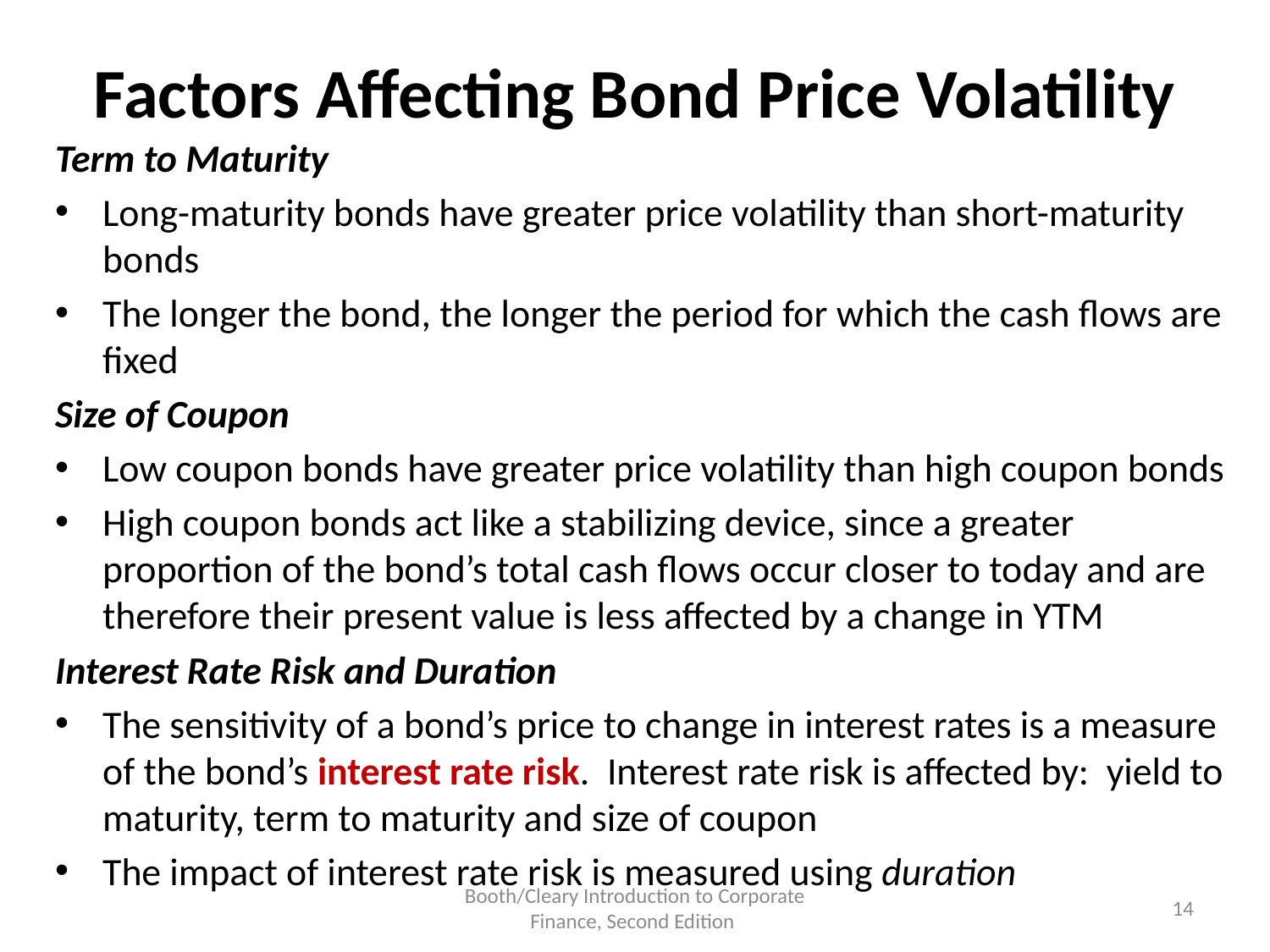

# Factors Affecting Bond Price Volatility
Term to Maturity
Long-maturity bonds have greater price volatility than short-maturity bonds
The longer the bond, the longer the period for which the cash flows are fixed
Size of Coupon
Low coupon bonds have greater price volatility than high coupon bonds
High coupon bonds act like a stabilizing device, since a greater proportion of the bond’s total cash flows occur closer to today and are therefore their present value is less affected by a change in YTM
Interest Rate Risk and Duration
The sensitivity of a bond’s price to change in interest rates is a measure of the bond’s interest rate risk.  Interest rate risk is affected by:  yield to maturity, term to maturity and size of coupon
The impact of interest rate risk is measured using duration

Booth/Cleary Introduction to Corporate Finance, Second Edition
14